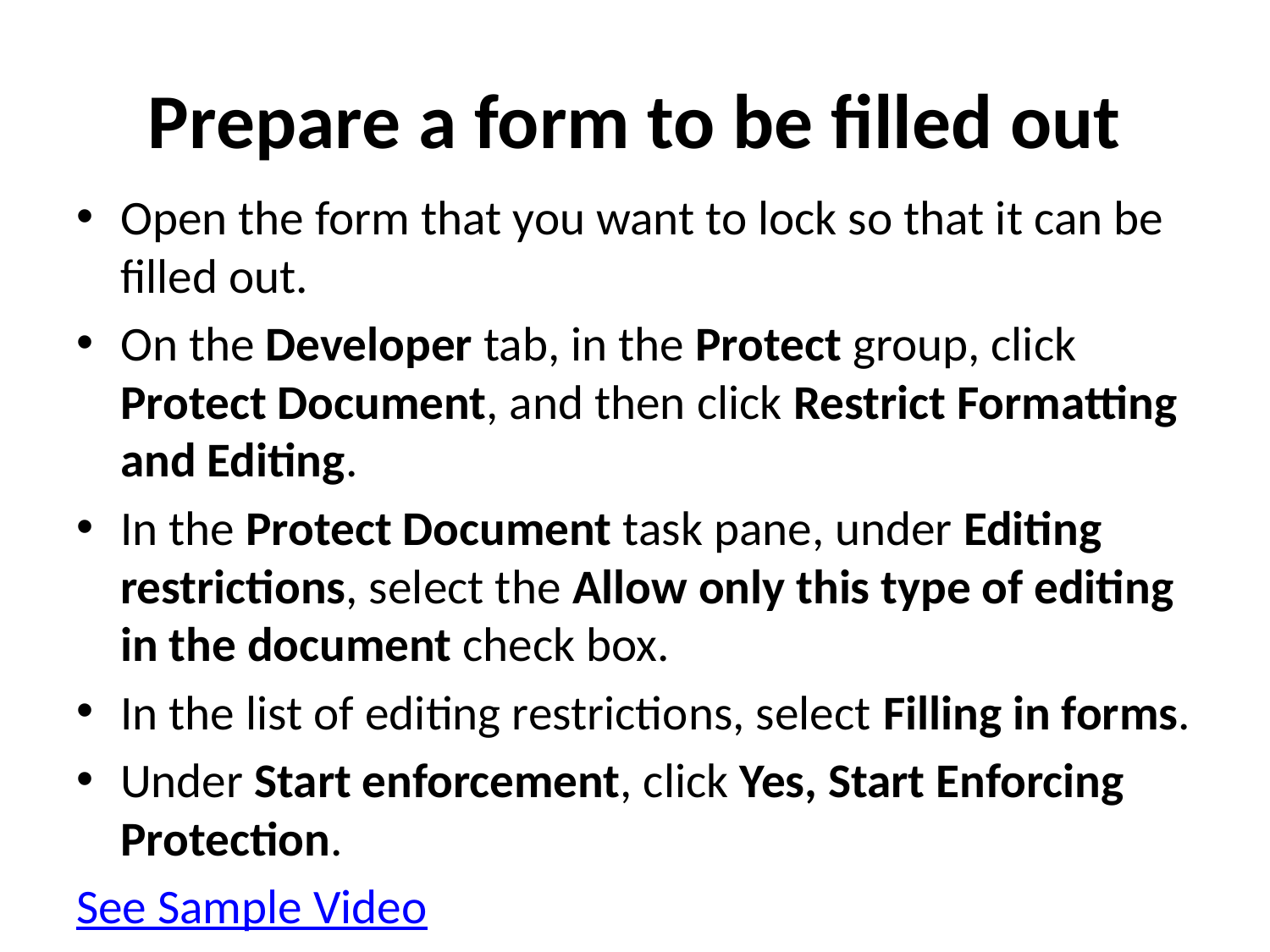

# Prepare a form to be filled out
Open the form that you want to lock so that it can be filled out.
On the Developer tab, in the Protect group, click Protect Document, and then click Restrict Formatting and Editing.
In the Protect Document task pane, under Editing restrictions, select the Allow only this type of editing in the document check box.
In the list of editing restrictions, select Filling in forms.
Under Start enforcement, click Yes, Start Enforcing Protection.
See Sample Video